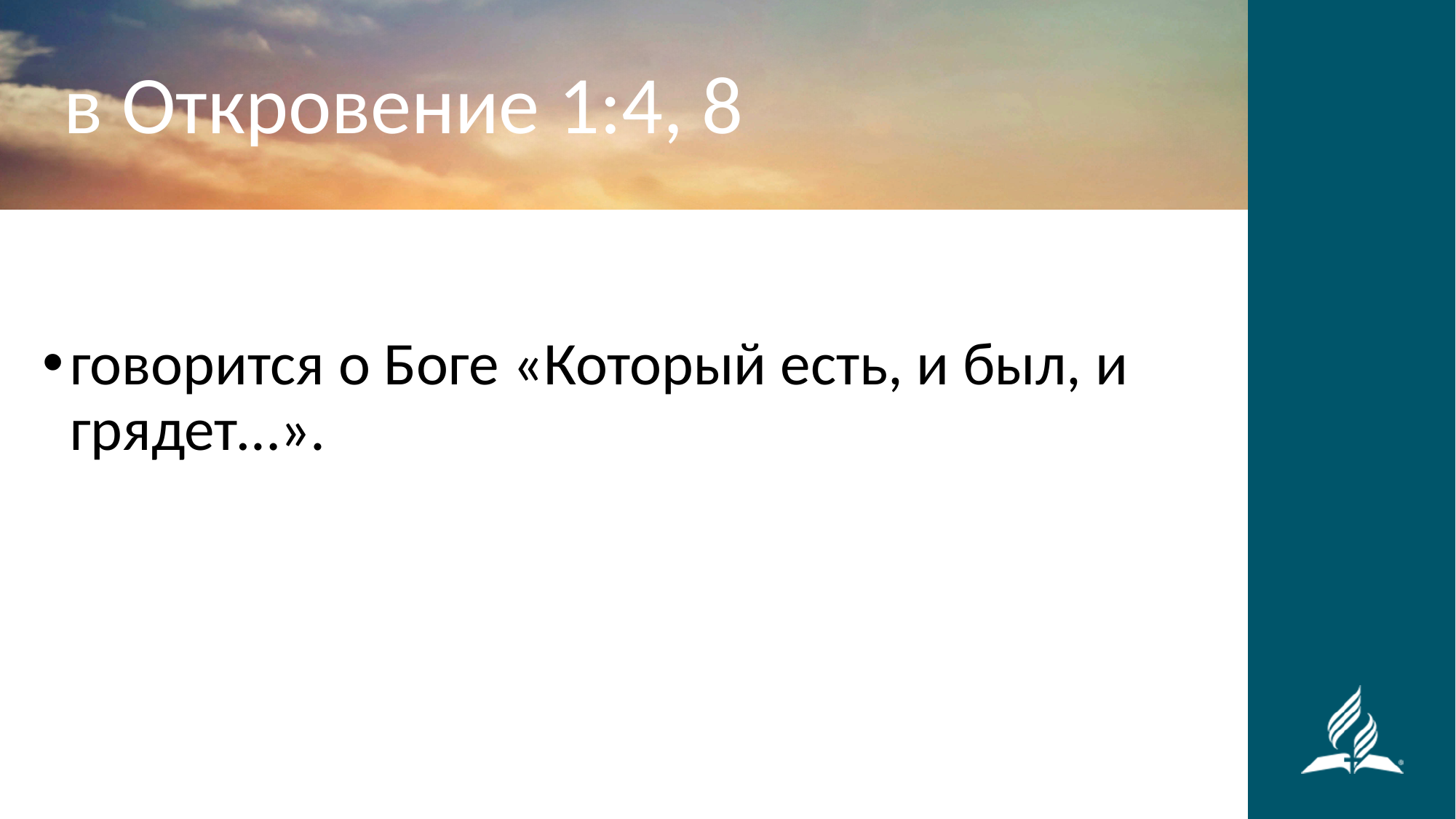

в Откровение 1:4, 8

говорится о Боге «Который есть, и был, и  грядет…».